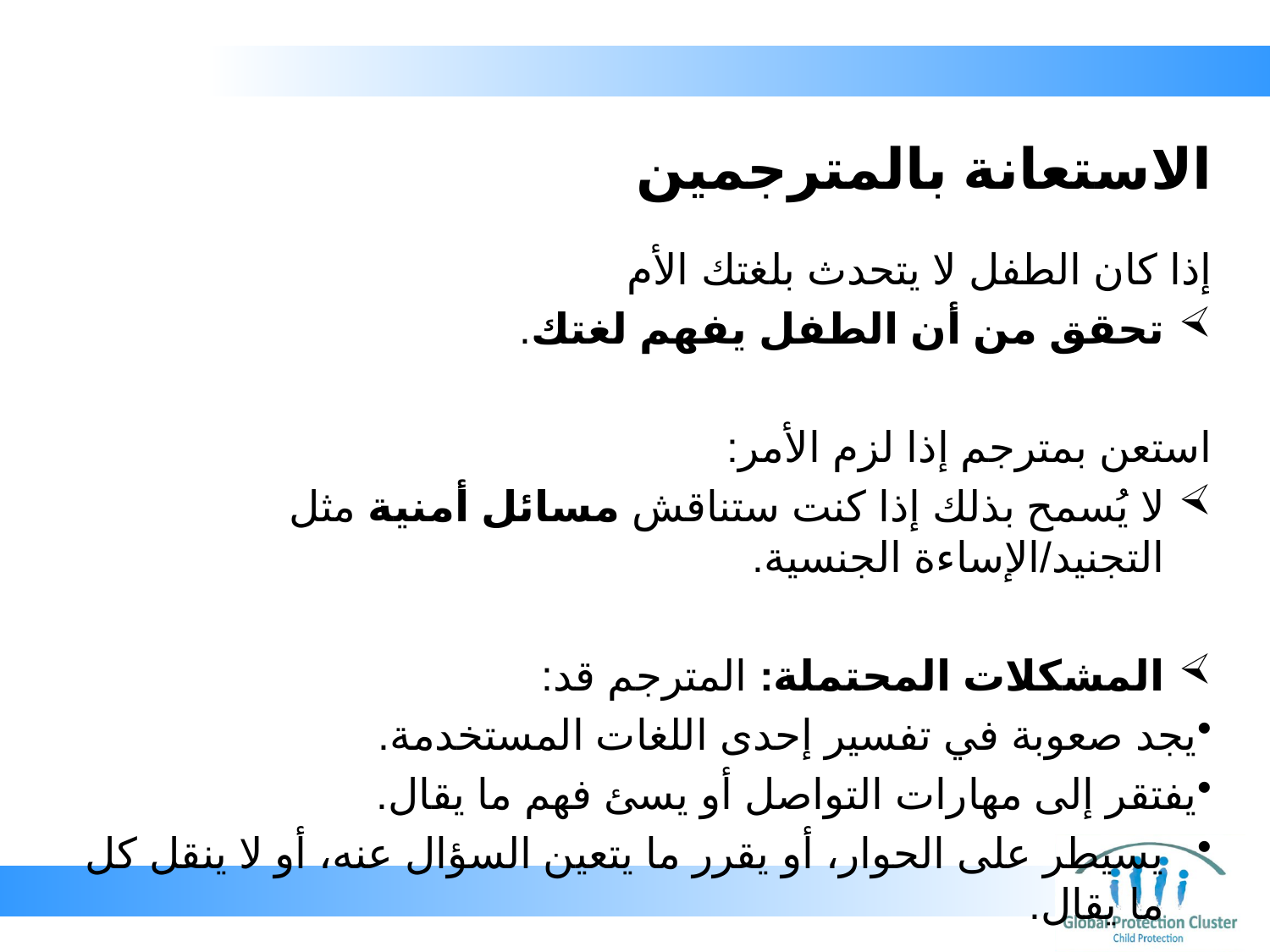

# الاستعانة بالمترجمين
إذا كان الطفل لا يتحدث بلغتك الأم
تحقق من أن الطفل يفهم لغتك.

استعن بمترجم إذا لزم الأمر:
لا يُسمح بذلك إذا كنت ستناقش مسائل أمنية مثل التجنيد/الإساءة الجنسية.

المشكلات المحتملة: المترجم قد:
يجد صعوبة في تفسير إحدى اللغات المستخدمة.
يفتقر إلى مهارات التواصل أو يسئ فهم ما يقال.
يسيطر على الحوار، أو يقرر ما يتعين السؤال عنه، أو لا ينقل كل ما يقال.
Adapted from Standard Operating Procedures for Child Protection Case Management in Dadaab